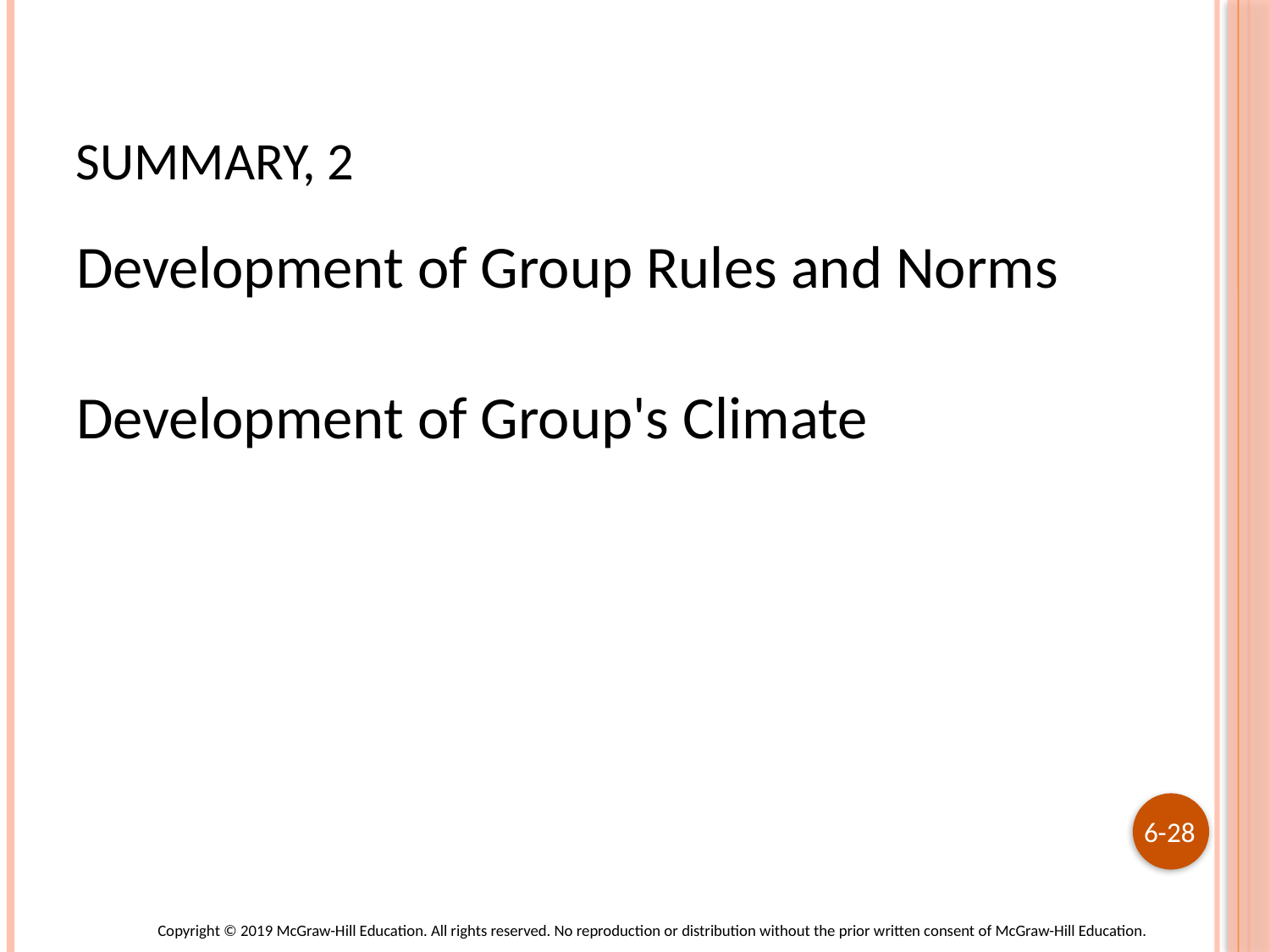

# Summary, 2
Development of Group Rules and Norms

Development of Group's Climate